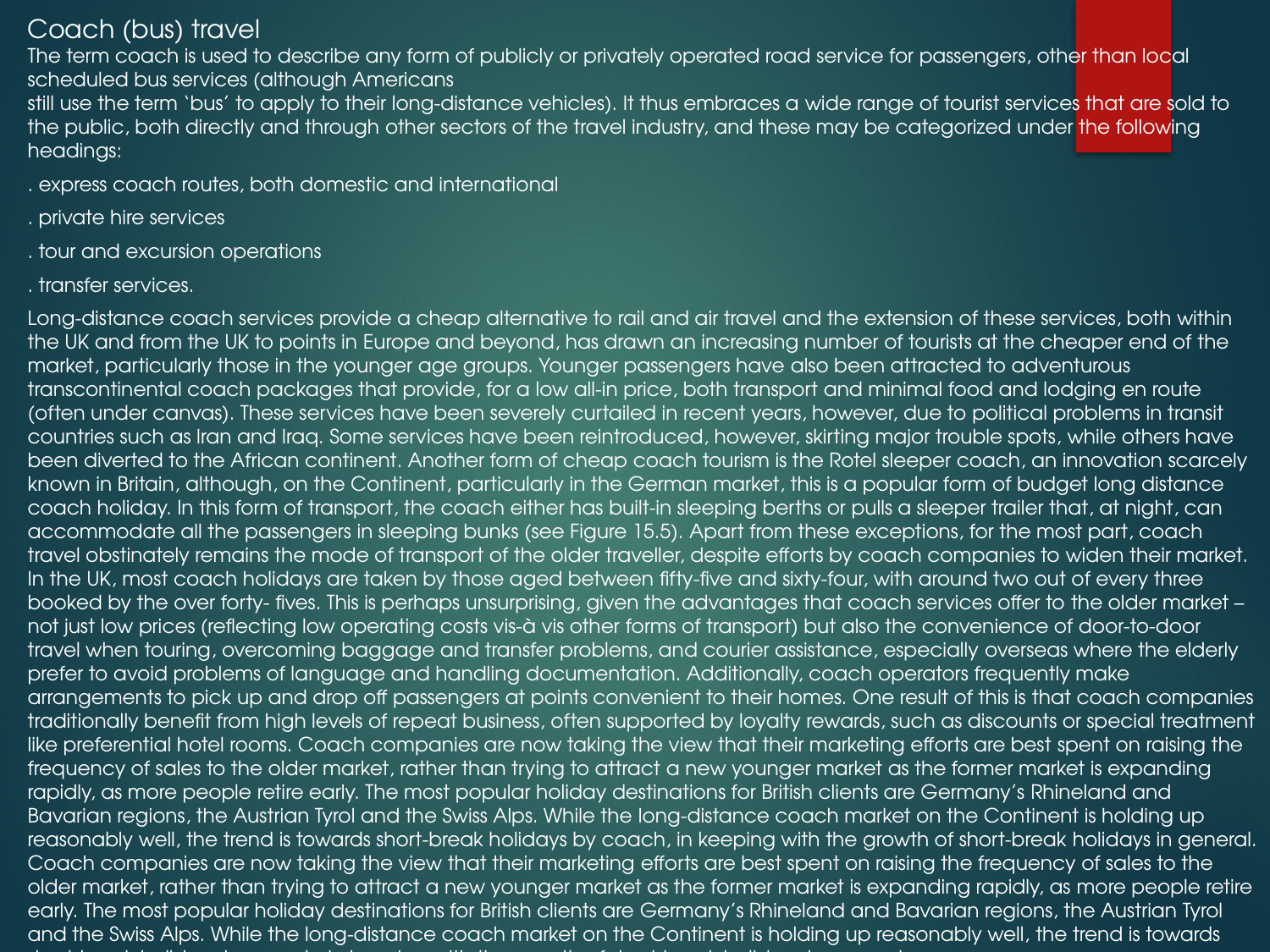

Coach (bus) travel
The term coach is used to describe any form of publicly or privately operated road service for passengers, other than local scheduled bus services (although Americans
still use the term ‘bus’ to apply to their long-distance vehicles). It thus embraces a wide range of tourist services that are sold to the public, both directly and through other sectors of the travel industry, and these may be categorized under the following headings:
. express coach routes, both domestic and international
. private hire services
. tour and excursion operations
. transfer services.
Long-distance coach services provide a cheap alternative to rail and air travel and the extension of these services, both within the UK and from the UK to points in Europe and beyond, has drawn an increasing number of tourists at the cheaper end of the market, particularly those in the younger age groups. Younger passengers have also been attracted to adventurous transcontinental coach packages that provide, for a low all-in price, both transport and minimal food and lodging en route (often under canvas). These services have been severely curtailed in recent years, however, due to political problems in transit countries such as Iran and Iraq. Some services have been reintroduced, however, skirting major trouble spots, while others have been diverted to the African continent. Another form of cheap coach tourism is the Rotel sleeper coach, an innovation scarcely known in Britain, although, on the Continent, particularly in the German market, this is a popular form of budget long distance coach holiday. In this form of transport, the coach either has built-in sleeping berths or pulls a sleeper trailer that, at night, can accommodate all the passengers in sleeping bunks (see Figure 15.5). Apart from these exceptions, for the most part, coach travel obstinately remains the mode of transport of the older traveller, despite efforts by coach companies to widen their market. In the UK, most coach holidays are taken by those aged between fifty-five and sixty-four, with around two out of every three booked by the over forty- fives. This is perhaps unsurprising, given the advantages that coach services offer to the older market – not just low prices (reflecting low operating costs vis-à vis other forms of transport) but also the convenience of door-to-door travel when touring, overcoming baggage and transfer problems, and courier assistance, especially overseas where the elderly prefer to avoid problems of language and handling documentation. Additionally, coach operators frequently make arrangements to pick up and drop off passengers at points convenient to their homes. One result of this is that coach companies traditionally benefit from high levels of repeat business, often supported by loyalty rewards, such as discounts or special treatment like preferential hotel rooms. Coach companies are now taking the view that their marketing efforts are best spent on raising the frequency of sales to the older market, rather than trying to attract a new younger market as the former market is expanding rapidly, as more people retire early. The most popular holiday destinations for British clients are Germany’s Rhineland and Bavarian regions, the Austrian Tyrol and the Swiss Alps. While the long-distance coach market on the Continent is holding up reasonably well, the trend is towards short-break holidays by coach, in keeping with the growth of short-break holidays in general. Coach companies are now taking the view that their marketing efforts are best spent on raising the frequency of sales to the older market, rather than trying to attract a new younger market as the former market is expanding rapidly, as more people retire early. The most popular holiday destinations for British clients are Germany’s Rhineland and Bavarian regions, the Austrian Tyrol and the Swiss Alps. While the long-distance coach market on the Continent is holding up reasonably well, the trend is towards short-break holidays by coach, in keeping with the growth of short-break holidays in general.